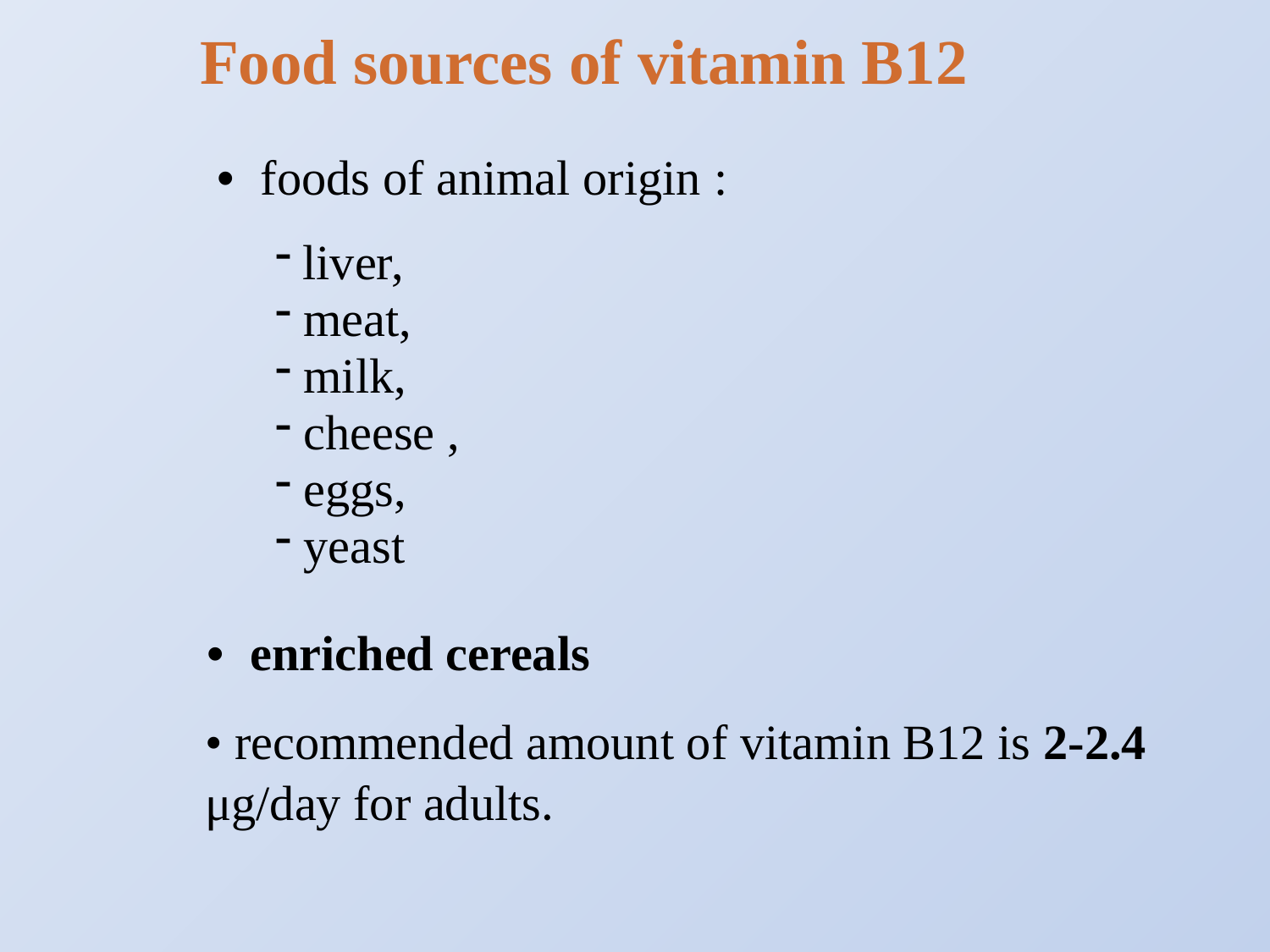

Food sources of vitamin B12

•  foods of animal origin :

 liver,
 meat,
 milk,
 cheese ,
 eggs,
 yeast

•  enriched cereals

• recommended amount of vitamin B12 is 2-2.4 μg/day for adults.